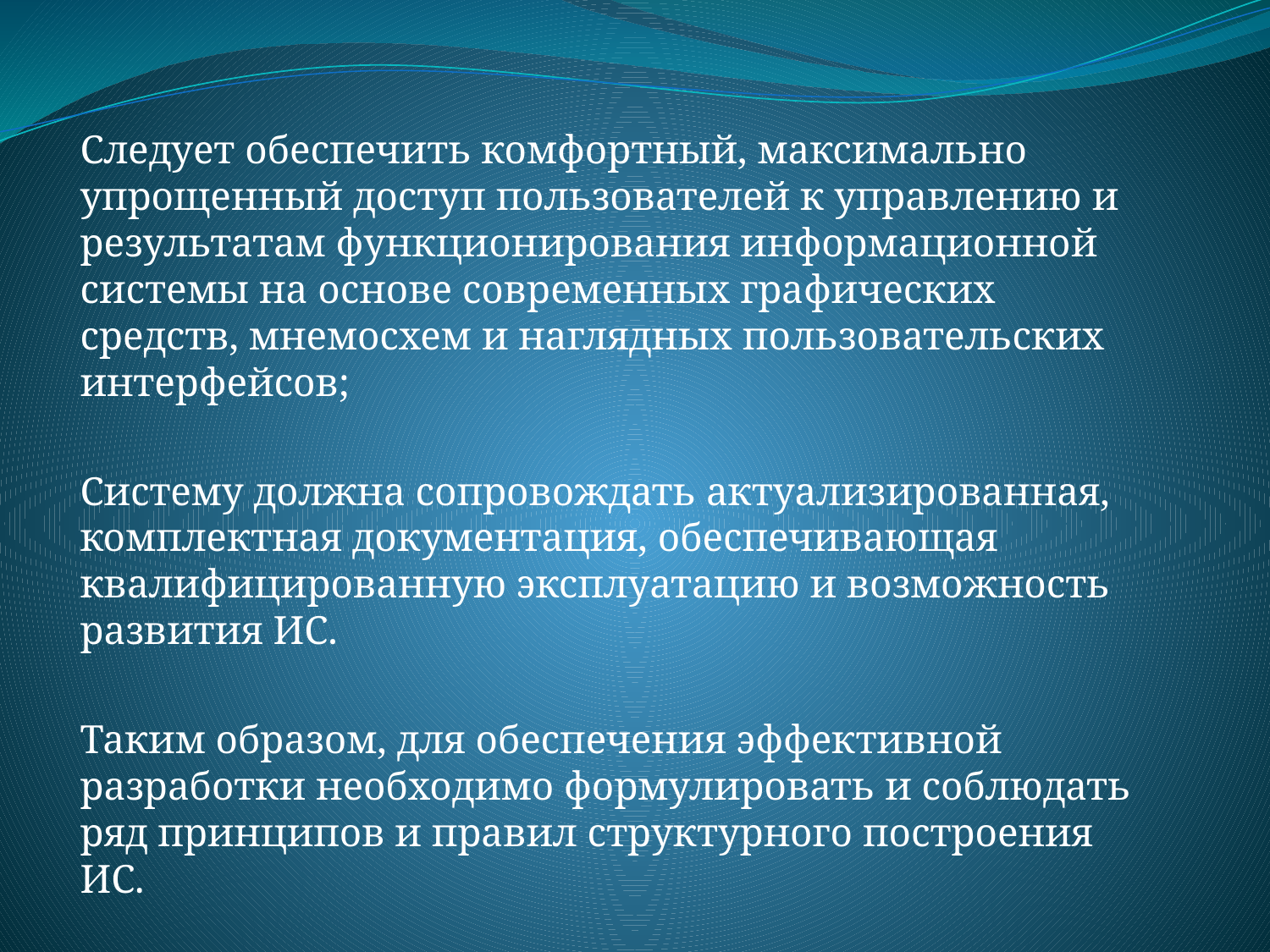

#
Следует обеспечить комфортный, максимально упрощенный доступ пользователей к управлению и результатам функционирования информационной системы на основе современных графических средств, мнемосхем и наглядных пользовательских интерфейсов;

Систему должна сопровождать актуализированная, комплектная документация, обеспечивающая квалифицированную эксплуатацию и возможность развития ИС.

Таким образом, для обеспечения эффективной разработки необходимо формулировать и соблюдать ряд принципов и правил структурного построения ИС.